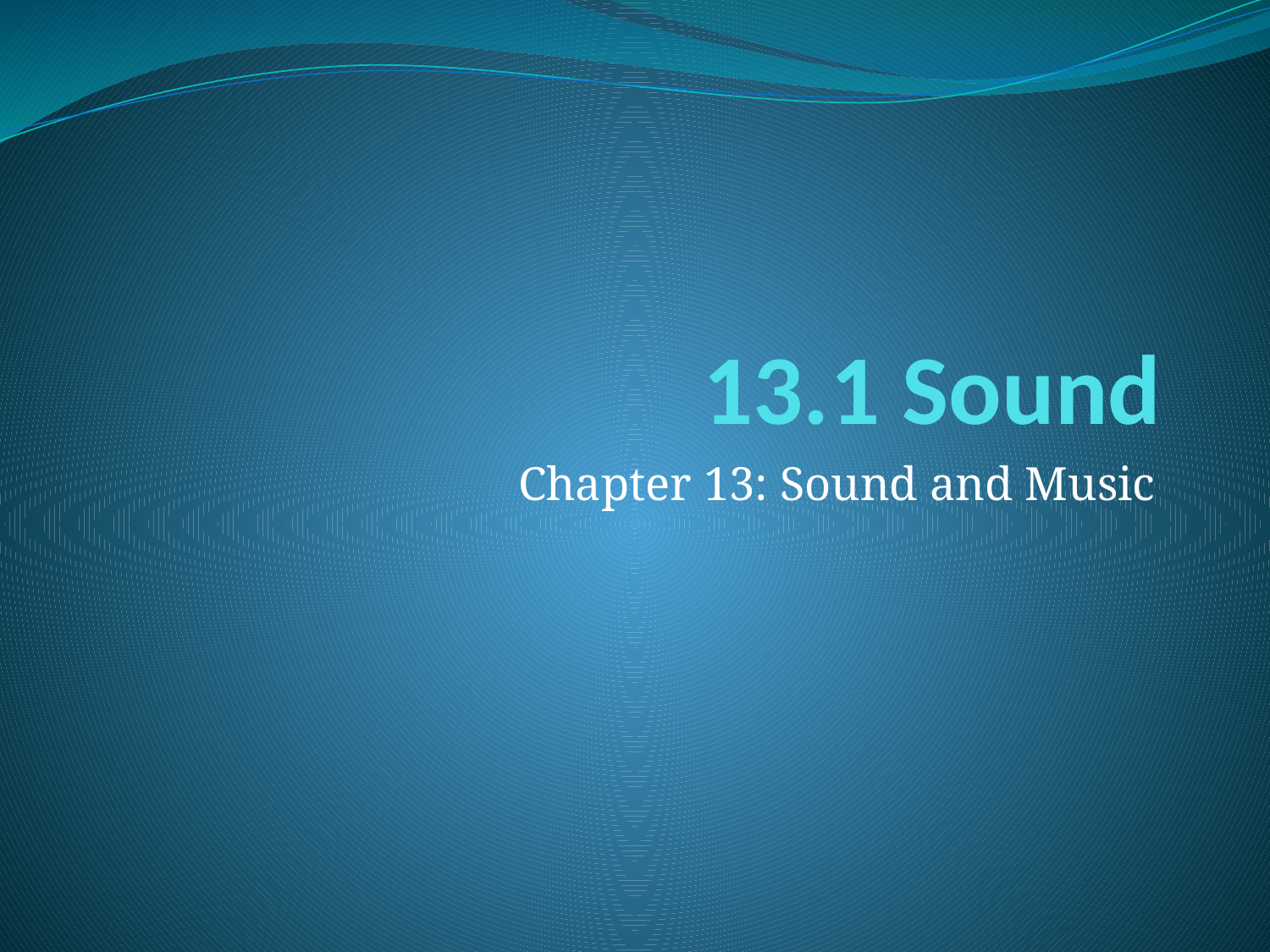

# 13.1 Sound
Chapter 13: Sound and Music